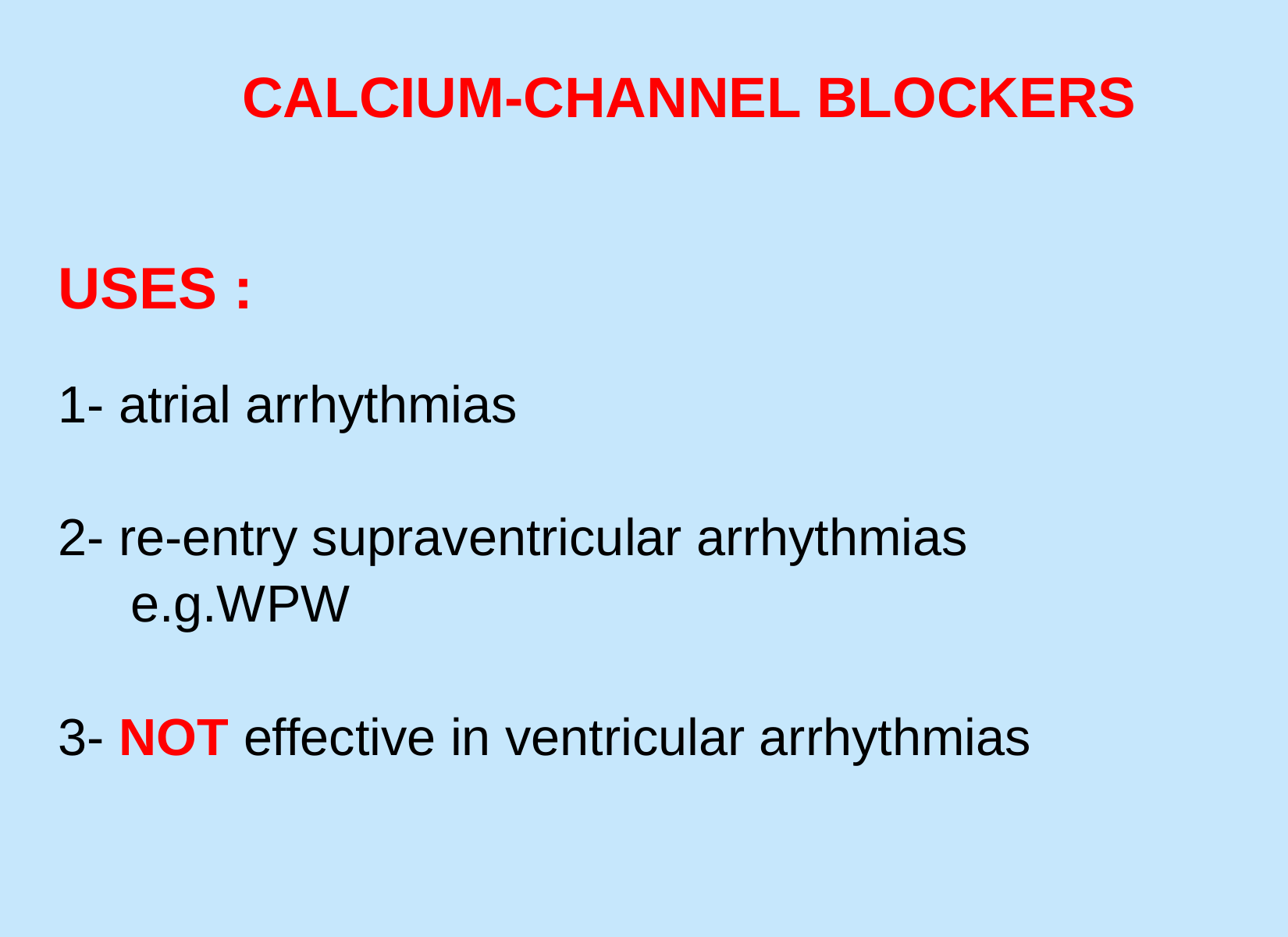

CALCIUM-CHANNEL BLOCKERS

USES :
1- atrial arrhythmias

2- re-entry supraventricular arrhythmias
     e.g.WPW

3- NOT effective in ventricular arrhythmias

#